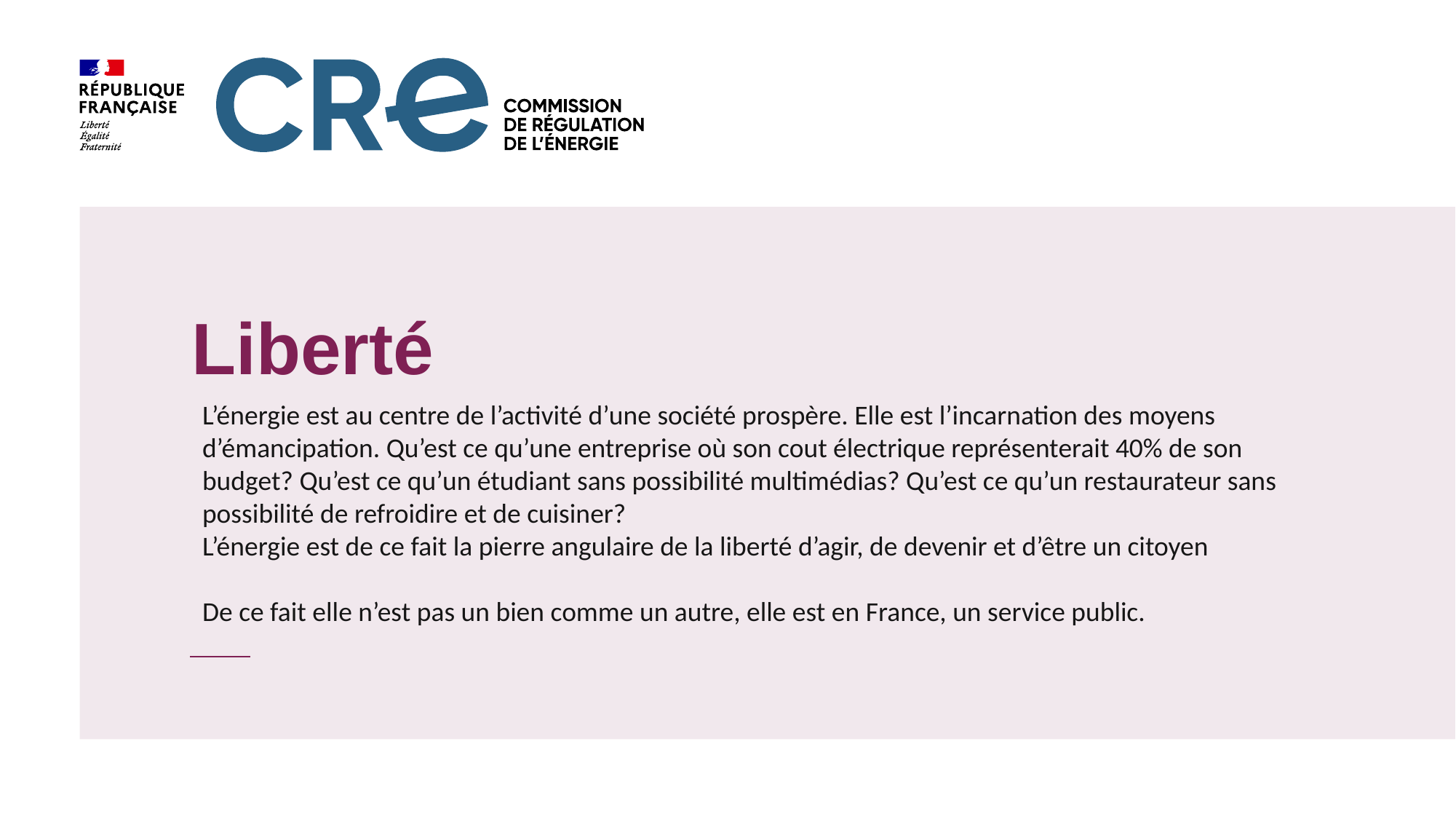

# Liberté
L’énergie est au centre de l’activité d’une société prospère. Elle est l’incarnation des moyens d’émancipation. Qu’est ce qu’une entreprise où son cout électrique représenterait 40% de son budget? Qu’est ce qu’un étudiant sans possibilité multimédias? Qu’est ce qu’un restaurateur sans possibilité de refroidire et de cuisiner?
L’énergie est de ce fait la pierre angulaire de la liberté d’agir, de devenir et d’être un citoyen

De ce fait elle n’est pas un bien comme un autre, elle est en France, un service public.